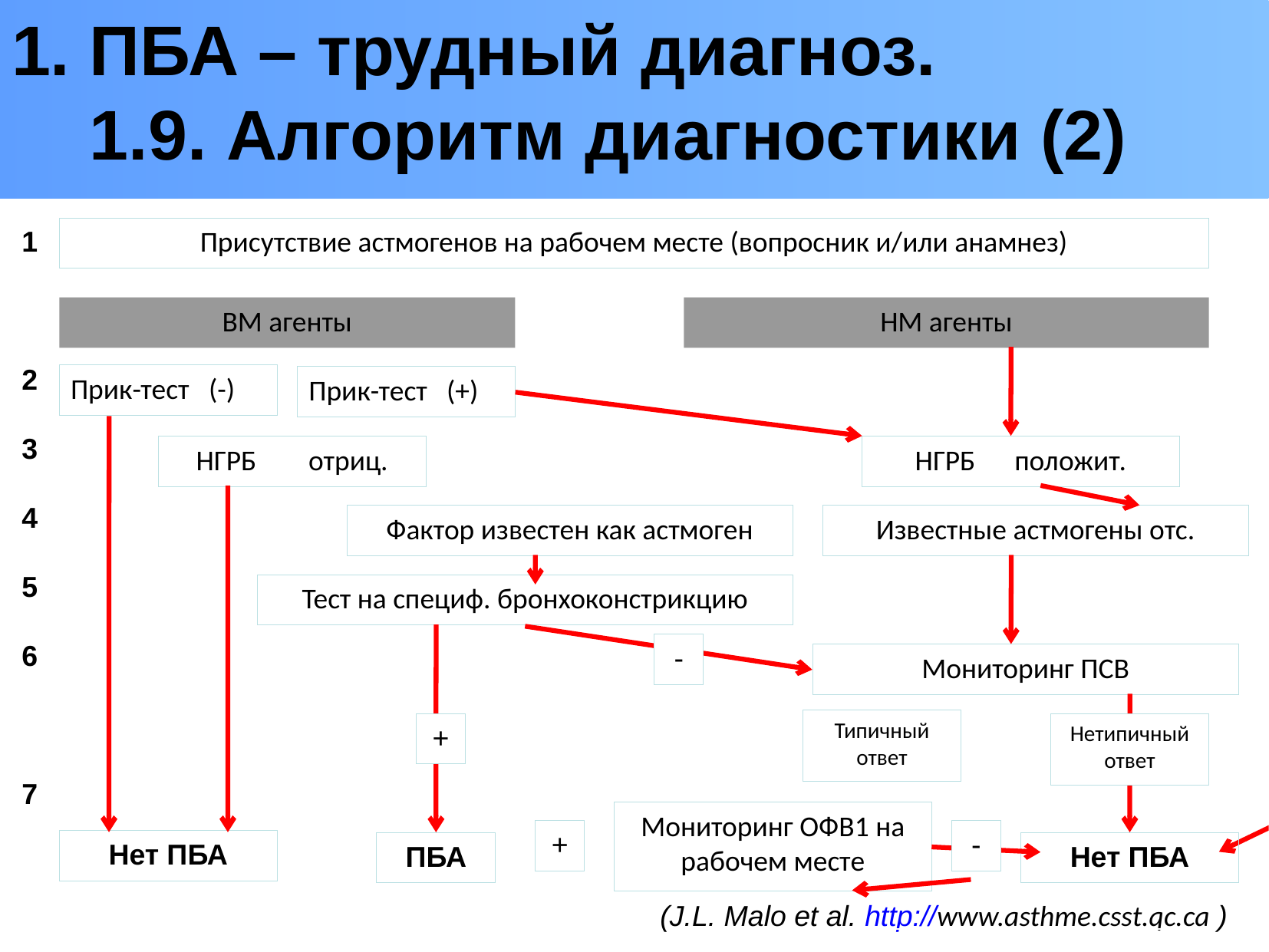

ПБА – трудный диагноз.
    1.9. Алгоритм диагностики (2)
1

2

3

4

5

6

7
Присутствие астмогенов на рабочем месте (вопросник и/или анамнез)
ВМ агенты
НМ агенты
Прик-тест   (-)
Прик-тест   (+)

НГРБ        отриц.
НГРБ      положит.

Фактор известен как астмоген
Известные астмогены отс.

Тест на специф. бронхоконстрикцию

-
Мониторинг ПСВ

Типичный ответ
+
Нетипичный ответ

Мониторинг ОФВ1 на рабочем месте
+
-
Нет ПБА
ПБА
Нет ПБА

(J.L. Malo et al. http://www.asthme.csst.qc.ca )